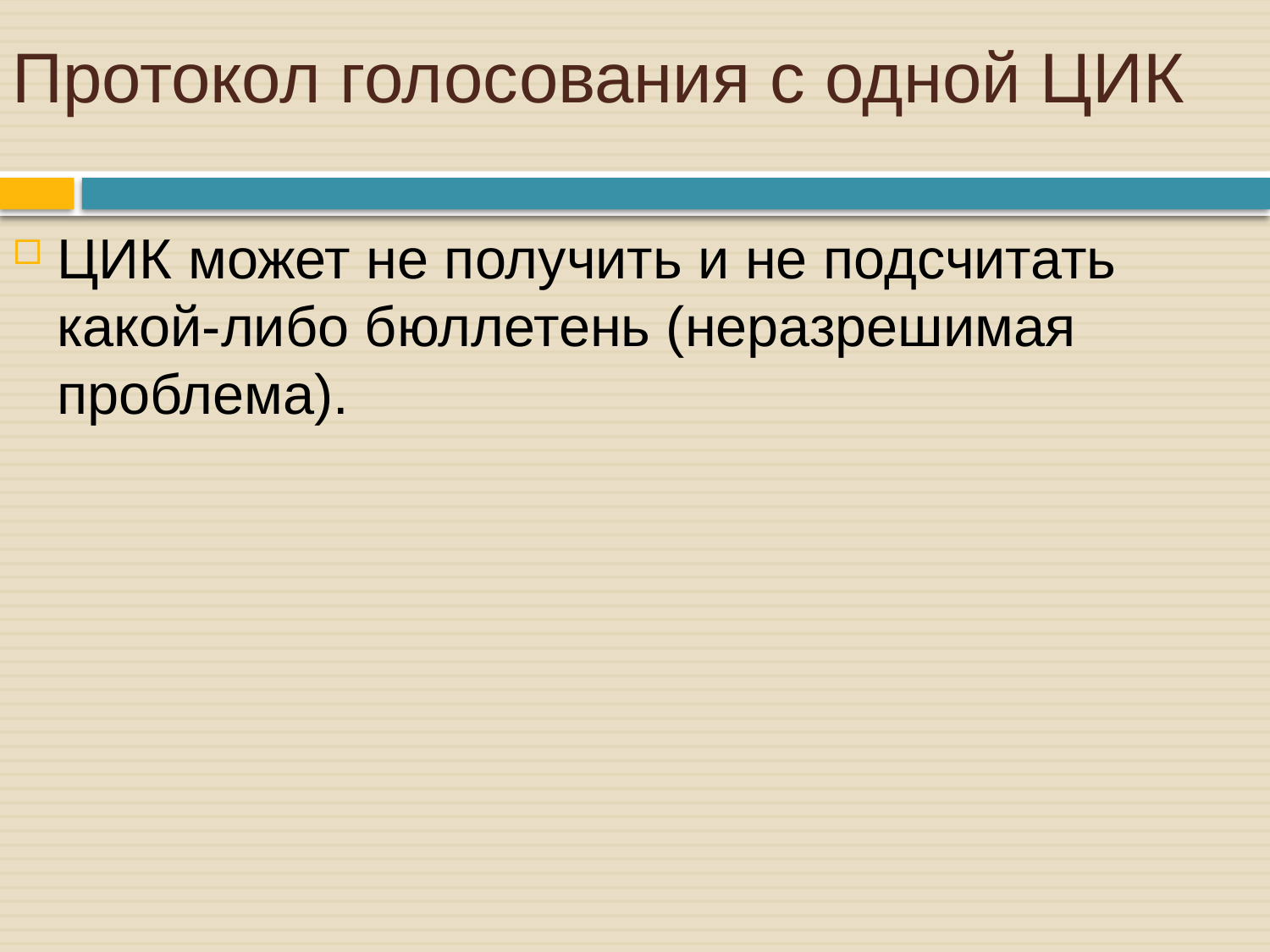

# Протокол голосования с одной ЦИК
ЦИК может не получить и не подсчитать какой-либо бюллетень (неразрешимая проблема).